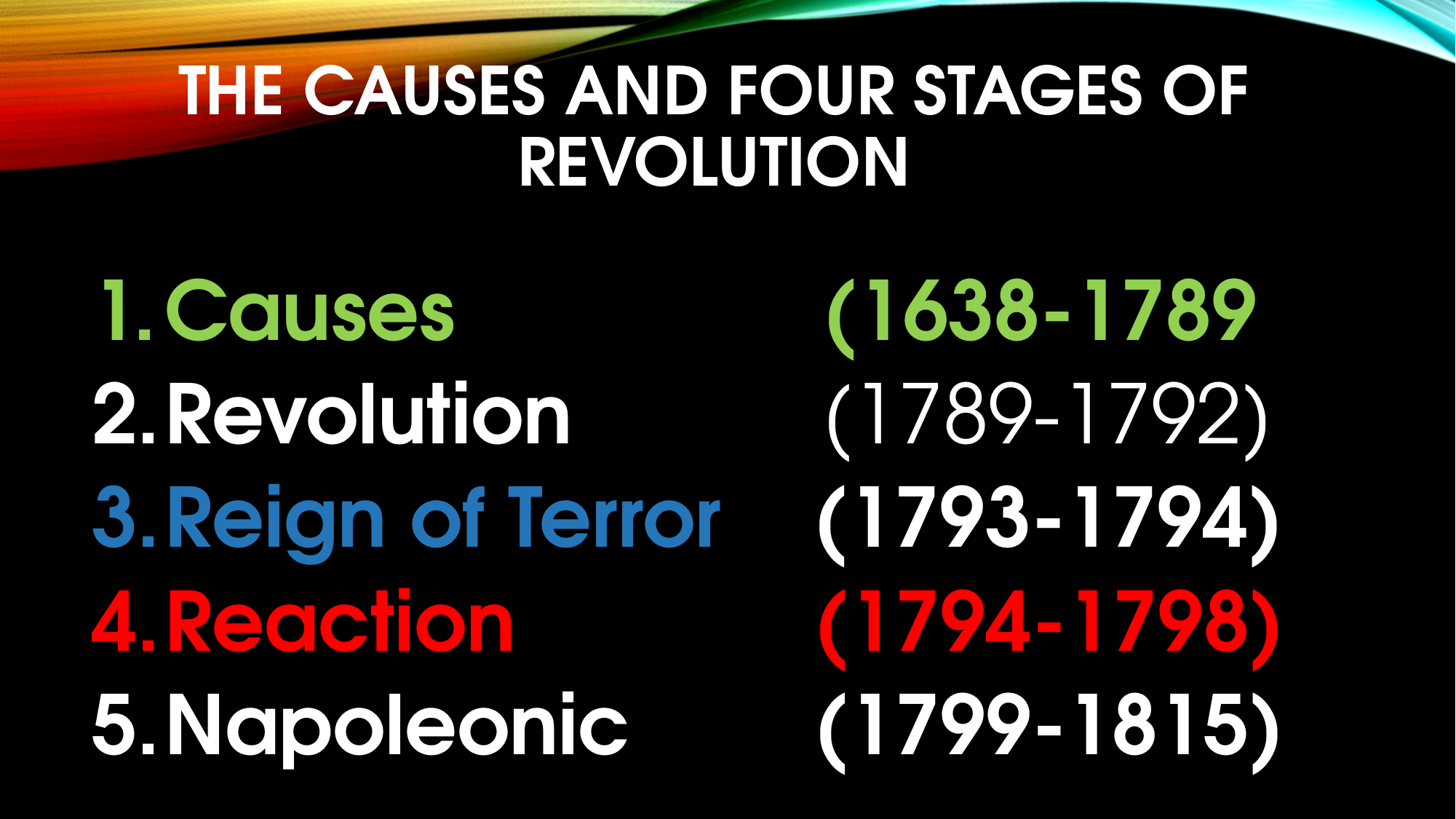

# The Causes and Four Stages of Revolution
Causes                (1638-1789
Revolution           (1789-1792)
Reign of Terror    (1793-1794)
Reaction             (1794-1798)
Napoleonic        (1799-1815)